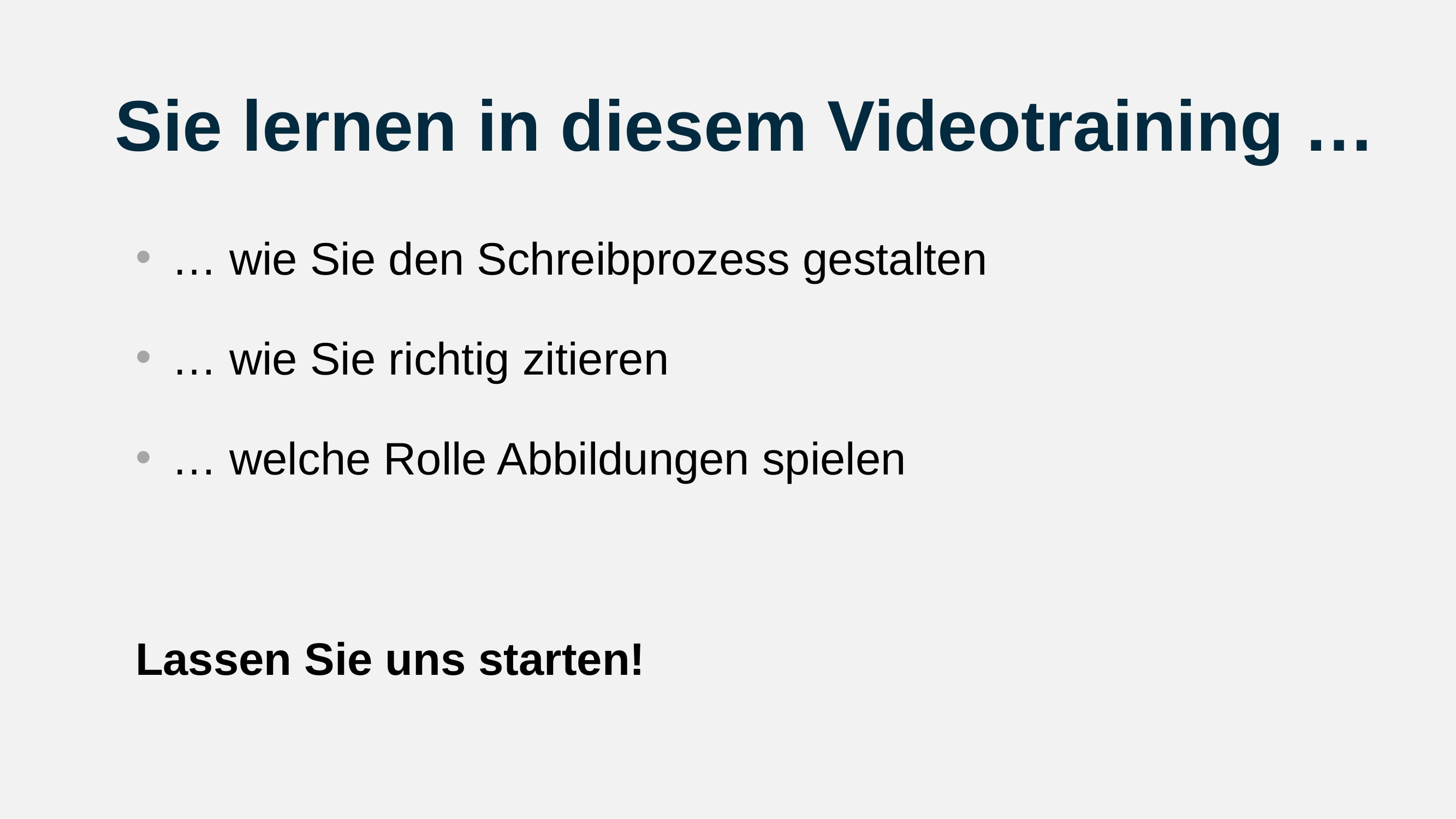

# Sie lernen in diesem Videotraining …
… wie Sie den Schreibprozess gestalten
… wie Sie richtig zitieren
… welche Rolle Abbildungen spielen

Lassen Sie uns starten!